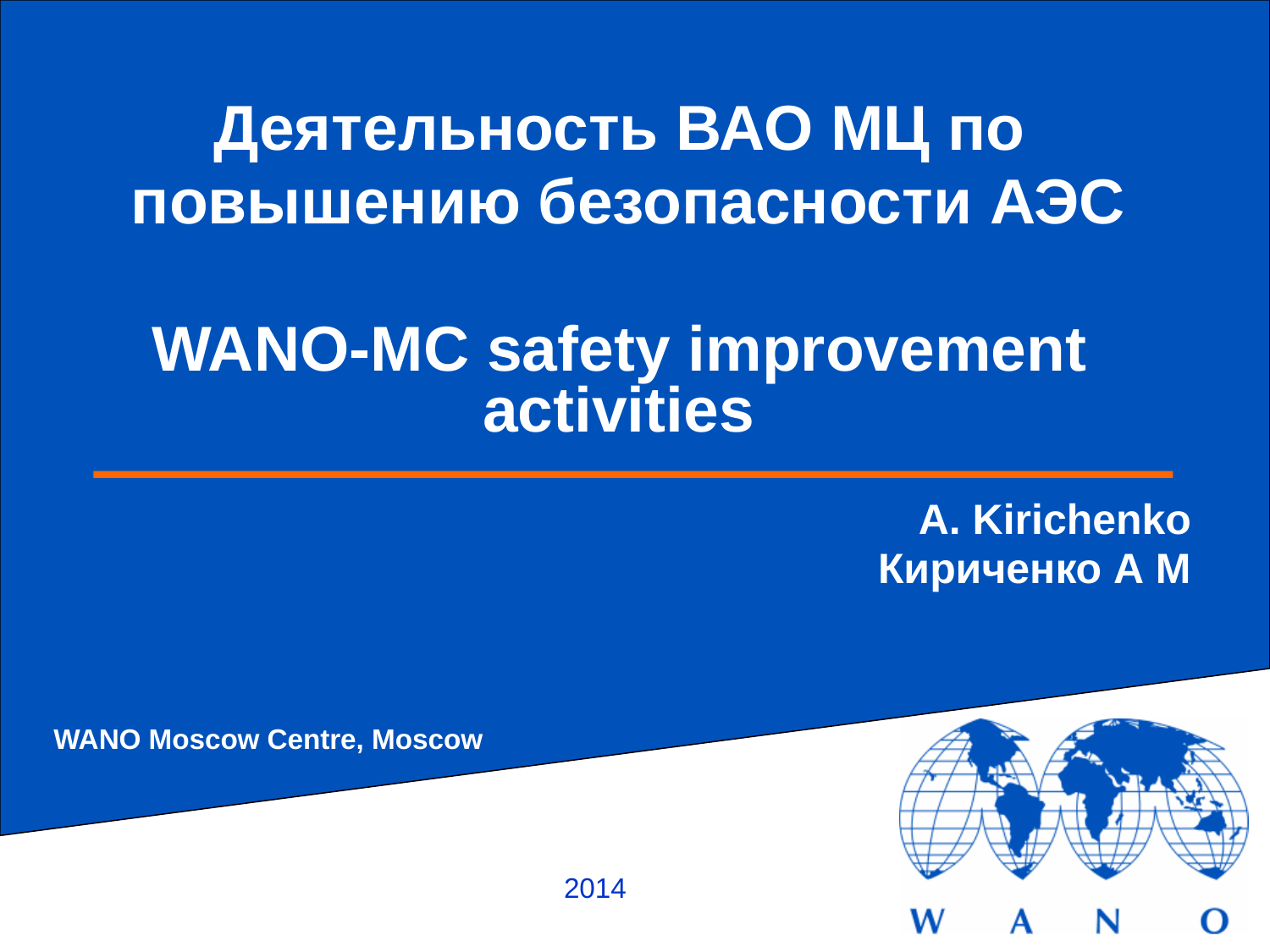

Деятельность ВАО МЦ по
 повышению безопасности АЭС

WANO-MC safety improvement activities

A. Kirichenko
Кириченко А М

 WANO Moscow Centre, Moscow

2014